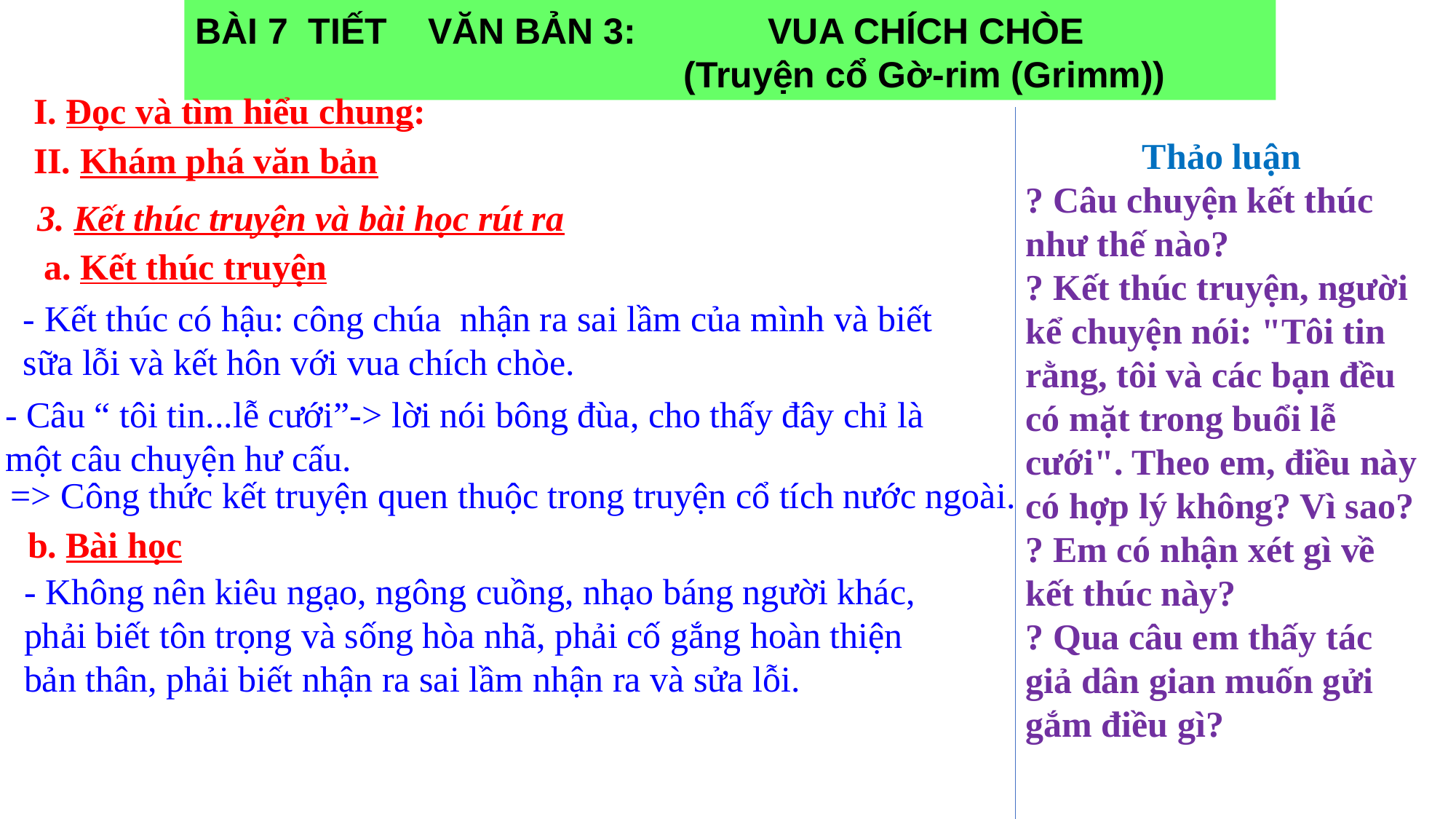

BÀI 7  TIẾT    VĂN BẢN 3:             VUA CHÍCH CHÒE
                                                (Truyện cổ Gờ-rim (Grimm))
I. Đọc và tìm hiểu chung:

Thảo luận
? Câu chuyện kết thúc như thế nào?
? Kết thúc truyện, người kể chuyện nói: "Tôi tin rằng, tôi và các bạn đều có mặt trong buổi lễ cưới". Theo em, điều này có hợp lý không? Vì sao?
? Em có nhận xét gì về kết thúc này?
? Qua câu em thấy tác giả dân gian muốn gửi gắm điều gì?

II. Khám phá văn bản
3. Kết thúc truyện và bài học rút ra
a. Kết thúc truyện
- Kết thúc có hậu: công chúa  nhận ra sai lầm của mình và biết sữa lỗi và kết hôn với vua chích chòe.
- Câu “ tôi tin...lễ cưới”-> lời nói bông đùa, cho thấy đây chỉ là một câu chuyện hư cấu.
=> Công thức kết truyện quen thuộc trong truyện cổ tích nước ngoài.
b. Bài học
- Không nên kiêu ngạo, ngông cuồng, nhạo báng người khác, phải biết tôn trọng và sống hòa nhã, phải cố gắng hoàn thiện bản thân, phải biết nhận ra sai lầm nhận ra và sửa lỗi.